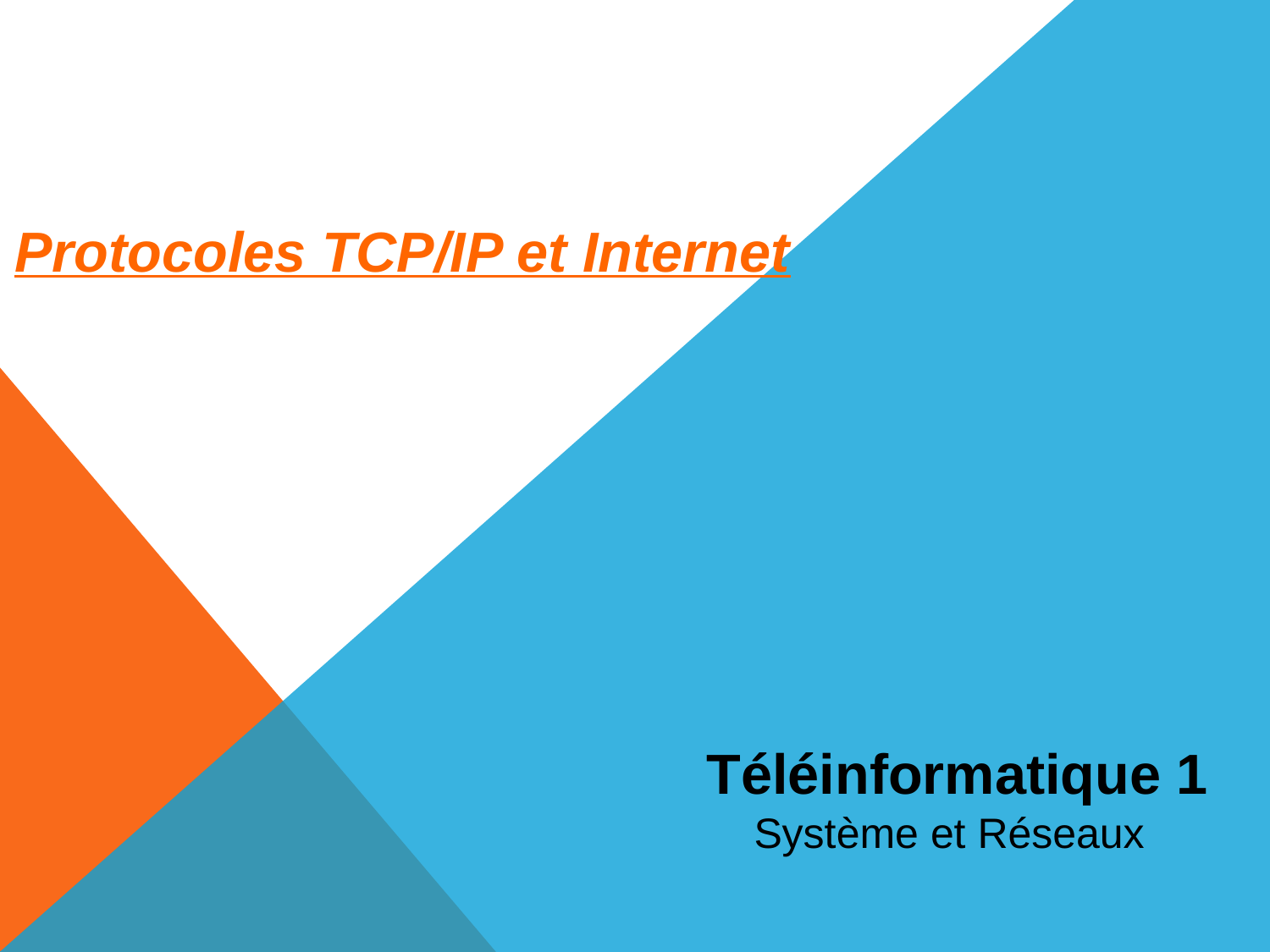

Protocoles TCP/IP et Internet
Téléinformatique 1
    Système et Réseaux